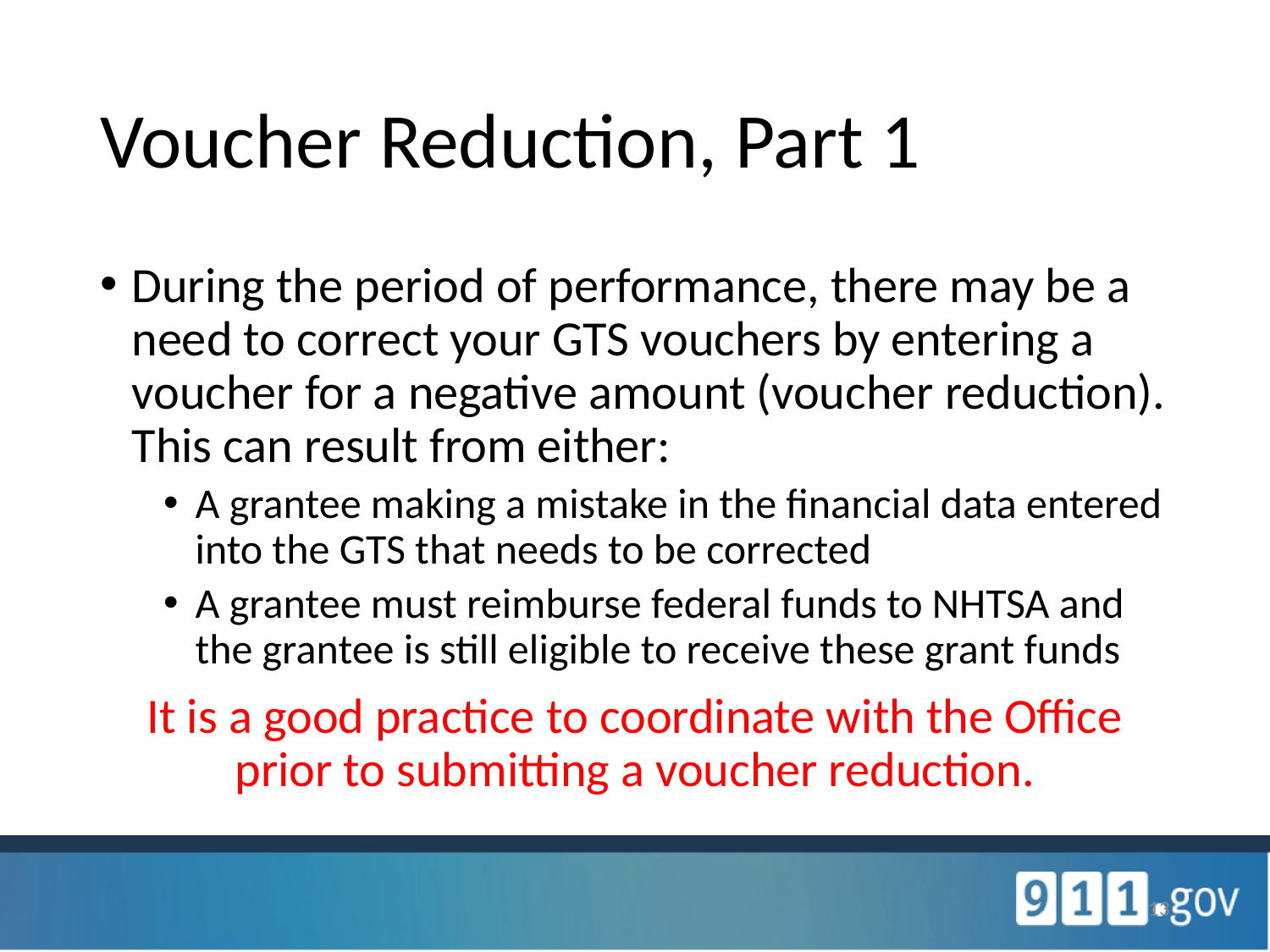

# Voucher Reduction, Part 1
During the period of performance, there may be a need to correct your GTS vouchers by entering a voucher for a negative amount (voucher reduction). This can result from either:
A grantee making a mistake in the financial data entered into the GTS that needs to be corrected
A grantee must reimburse federal funds to NHTSA and the grantee is still eligible to receive these grant funds
It is a good practice to coordinate with the Office prior to submitting a voucher reduction.
13